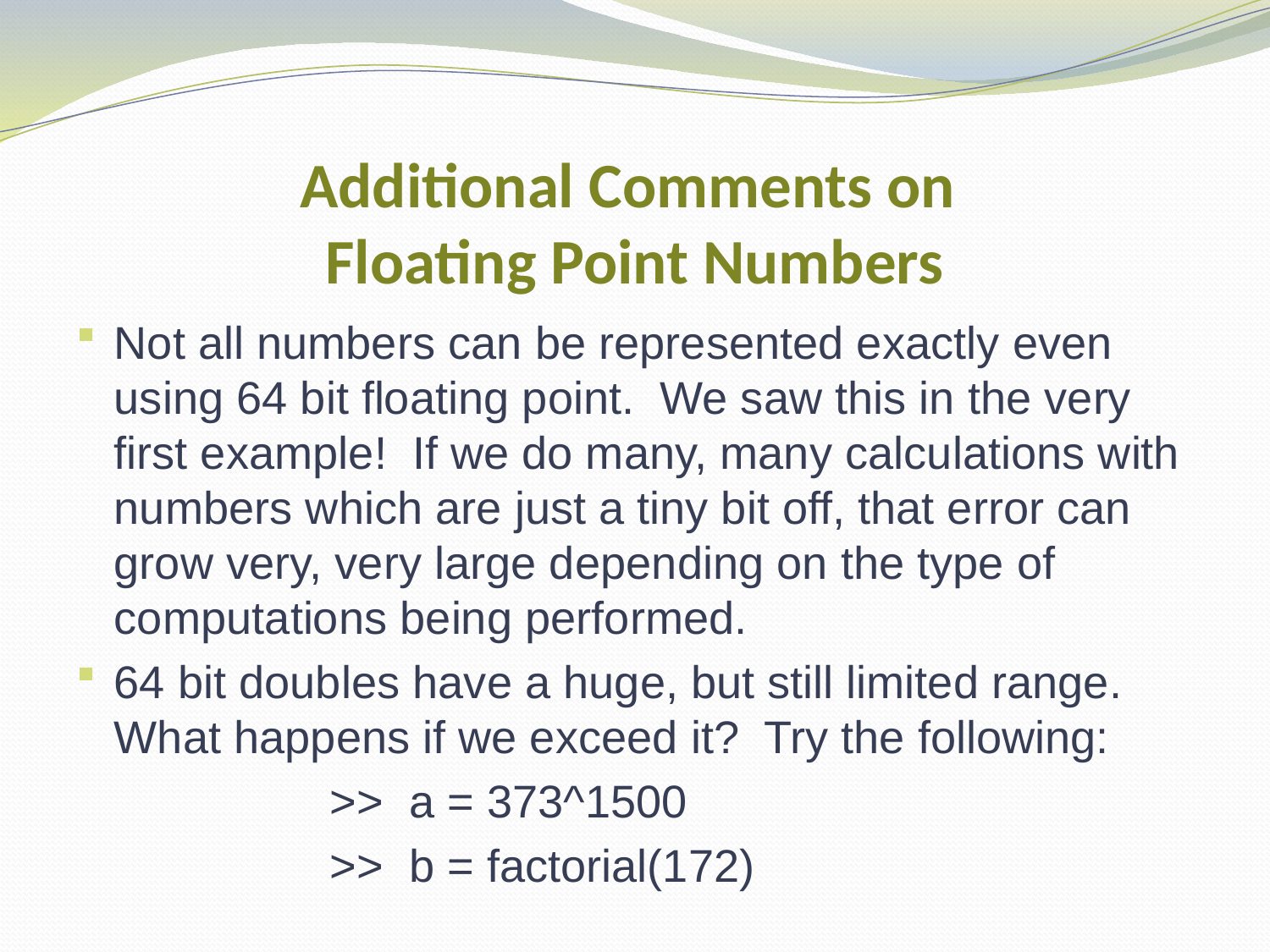

# Additional Comments on Floating Point Numbers
Not all numbers can be represented exactly even using 64 bit floating point.  We saw this in the very first example!  If we do many, many calculations with numbers which are just a tiny bit off, that error can grow very, very large depending on the type of computations being performed.
64 bit doubles have a huge, but still limited range.  What happens if we exceed it?  Try the following:
     		>>  a = 373^1500
		>>  b = factorial(172)